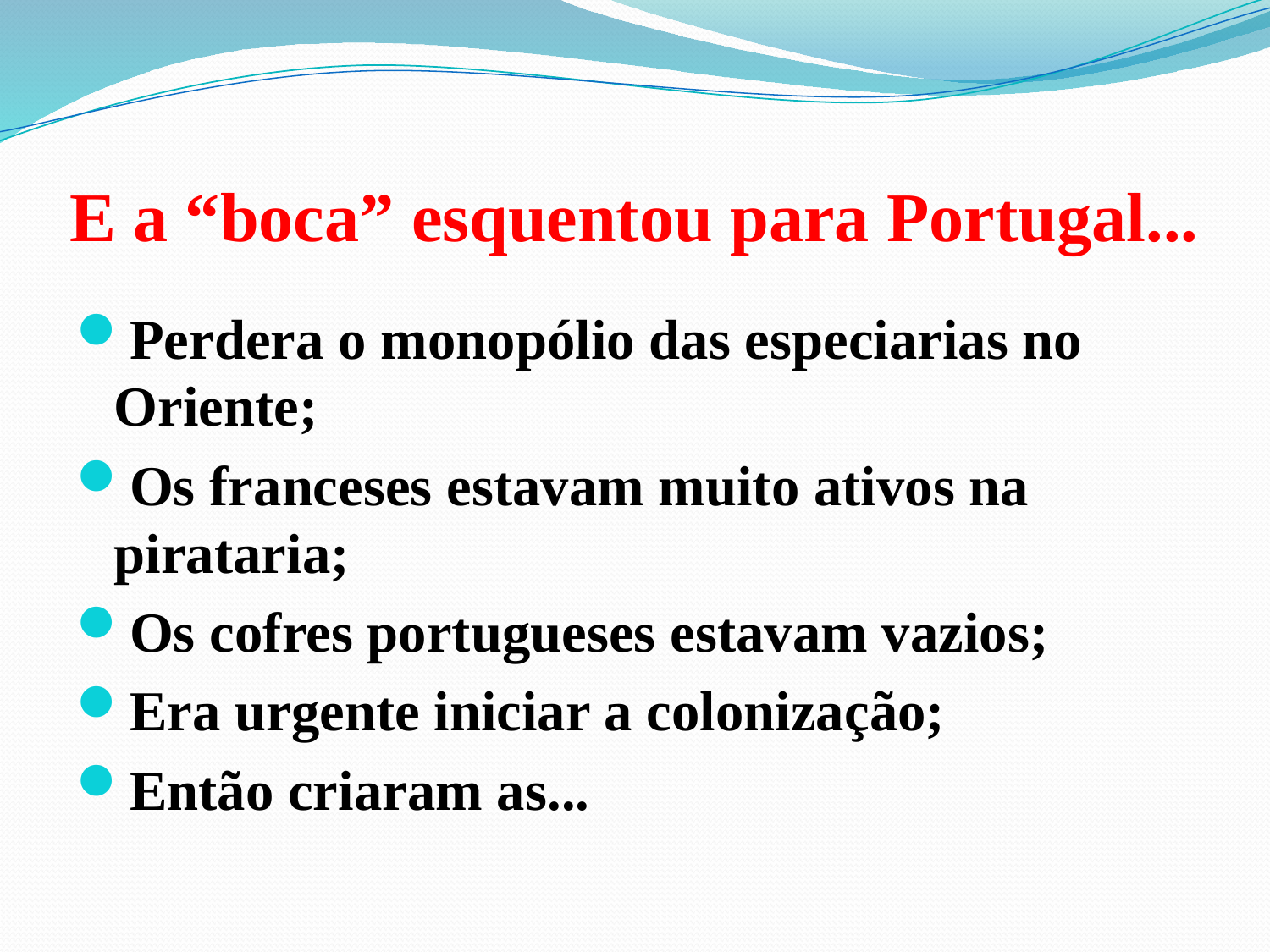

# E a “boca” esquentou para Portugal...
Perdera o monopólio das especiarias no Oriente;
Os franceses estavam muito ativos na pirataria;
Os cofres portugueses estavam vazios;
Era urgente iniciar a colonização;
Então criaram as...